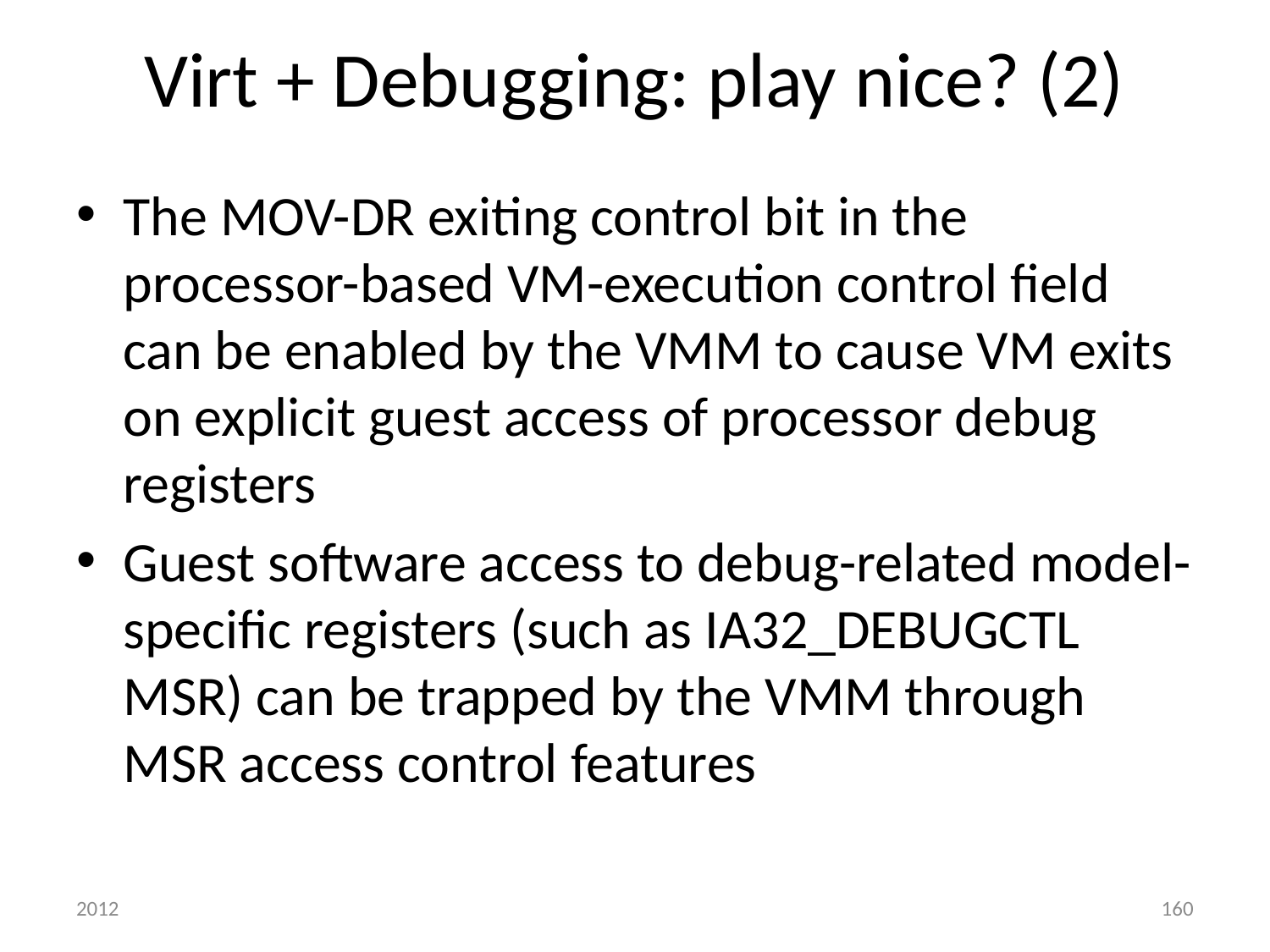

# Virt + Debugging: play nice? (2)
The MOV-DR exiting control bit in the processor-based VM-execution control field can be enabled by the VMM to cause VM exits on explicit guest access of processor debug registers
Guest software access to debug-related model-specific registers (such as IA32_DEBUGCTL MSR) can be trapped by the VMM through MSR access control features
2012

160